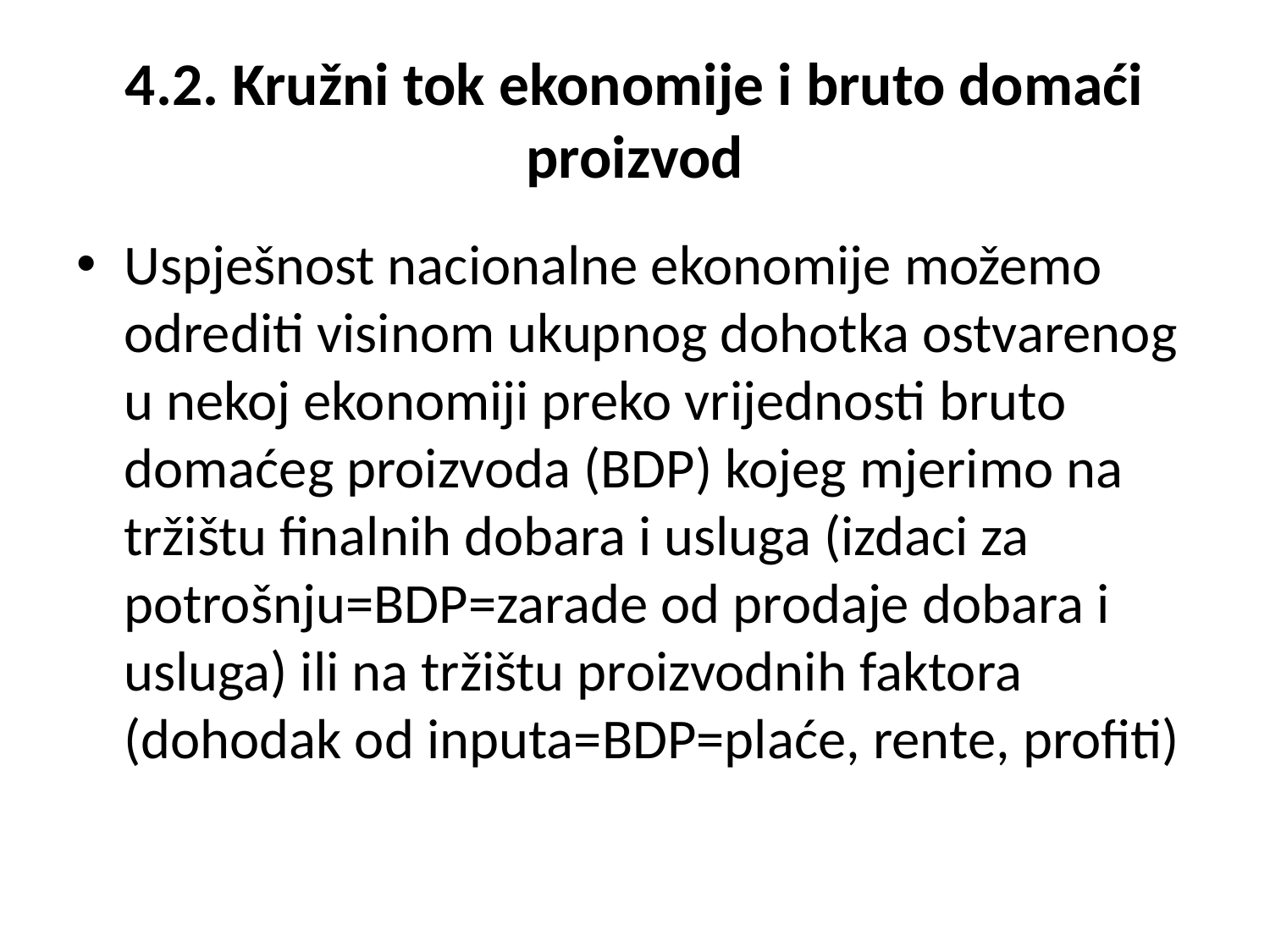

# 4.2. Kružni tok ekonomije i bruto domaći proizvod
Uspješnost nacionalne ekonomije možemo odrediti visinom ukupnog dohotka ostvarenog u nekoj ekonomiji preko vrijednosti bruto domaćeg proizvoda (BDP) kojeg mjerimo na tržištu finalnih dobara i usluga (izdaci za potrošnju=BDP=zarade od prodaje dobara i usluga) ili na tržištu proizvodnih faktora (dohodak od inputa=BDP=plaće, rente, profiti)